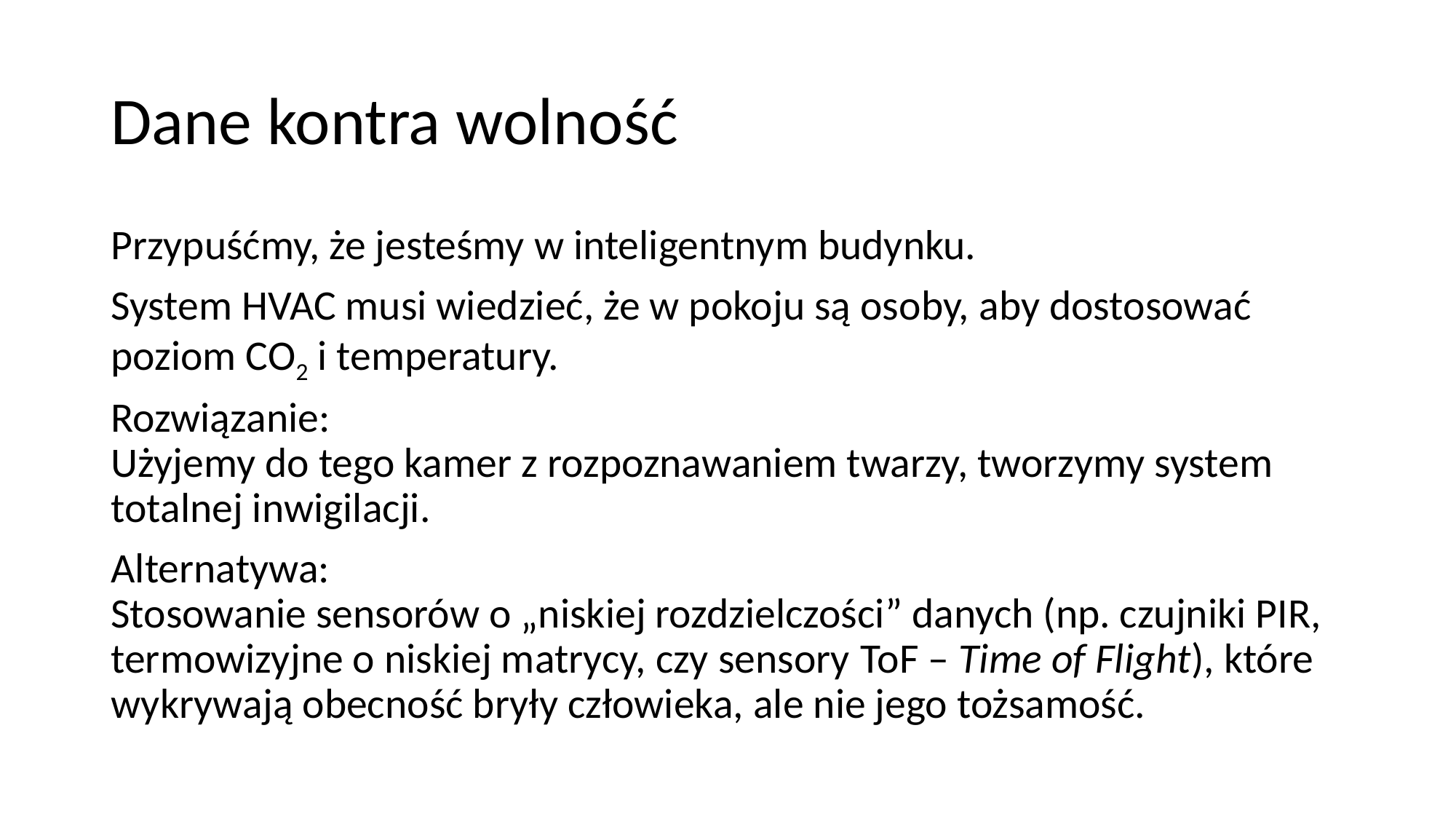

# Dane kontra wolność
Przypuśćmy, że jesteśmy w inteligentnym budynku.
System HVAC musi wiedzieć, że w pokoju są osoby, aby dostosować poziom CO2 i temperatury.
Rozwiązanie:
Użyjemy do tego kamer z rozpoznawaniem twarzy, tworzymy system totalnej inwigilacji.
Alternatywa:
Stosowanie sensorów o „niskiej rozdzielczości” danych (np. czujniki PIR, termowizyjne o niskiej matrycy, czy sensory ToF – Time of Flight), które wykrywają obecność bryły człowieka, ale nie jego tożsamość.